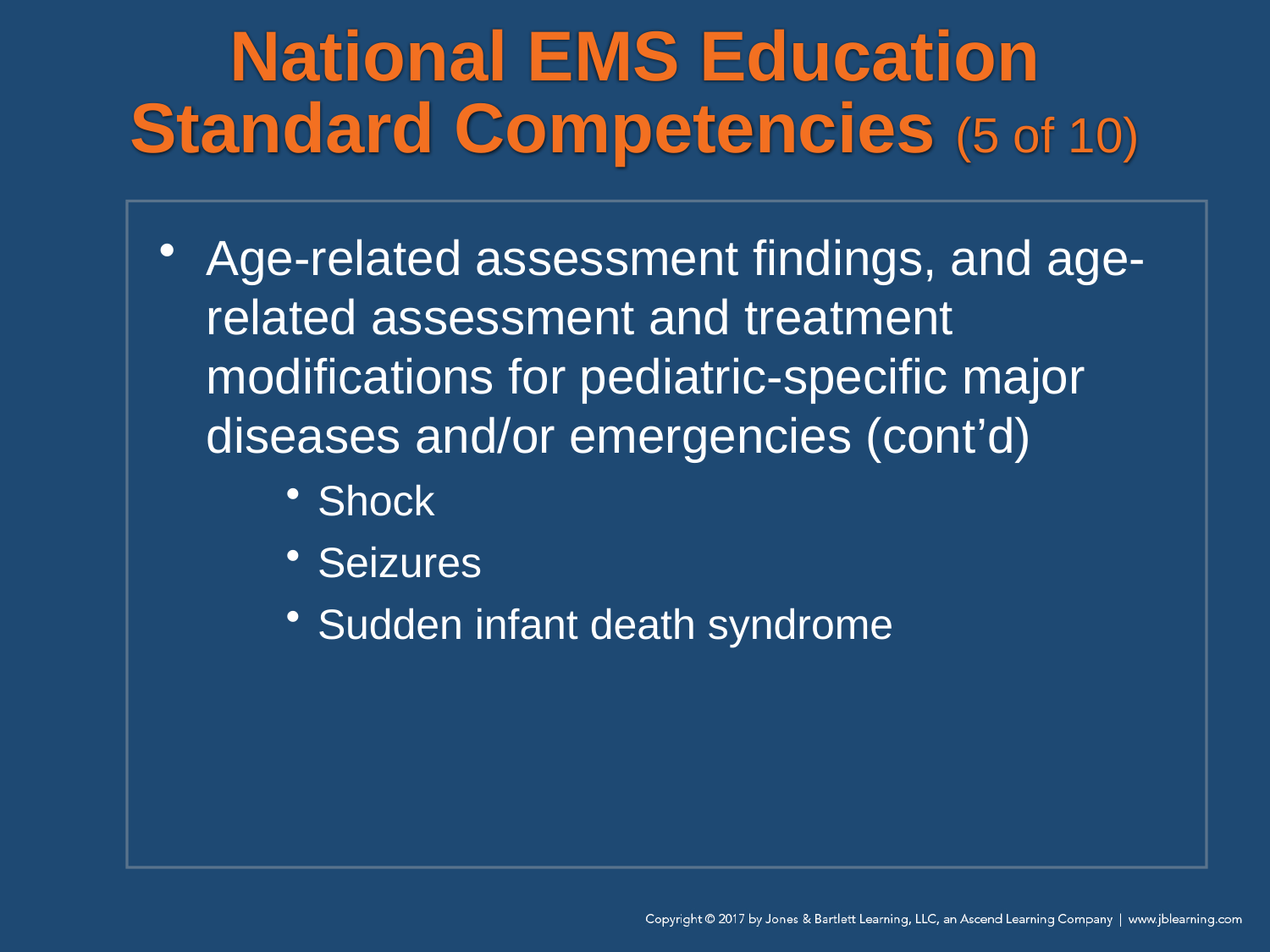

# National EMS Education Standard Competencies (5 of 10)
Age-related assessment findings, and age-related assessment and treatment modifications for pediatric-specific major diseases and/or emergencies (cont’d)
Shock
Seizures
Sudden infant death syndrome